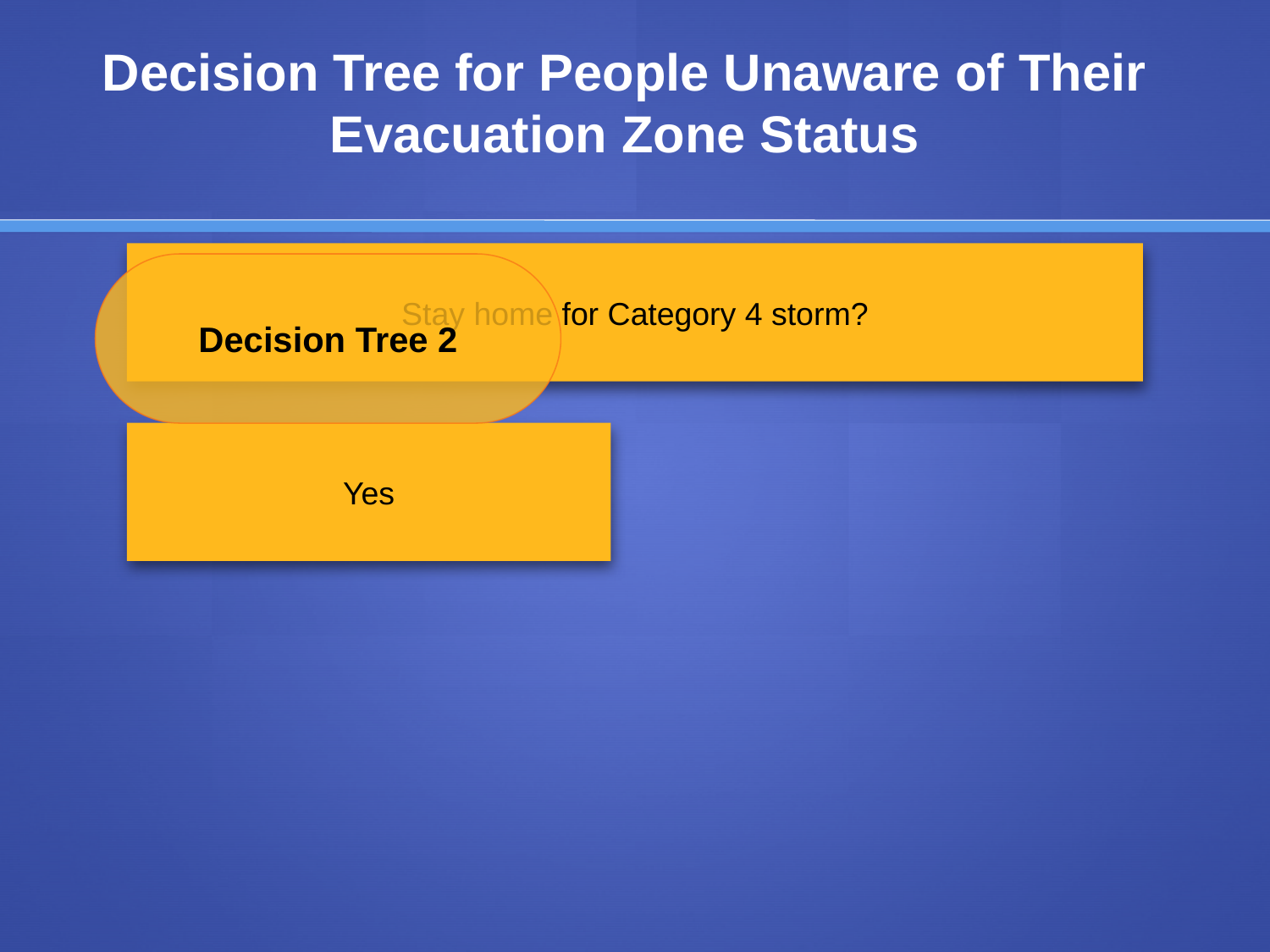

# Decision Tree for People Unaware of Their Evacuation Zone Status
Stay home for Category 4 storm?
Yes
Yes
STAY
Decision Tree 2